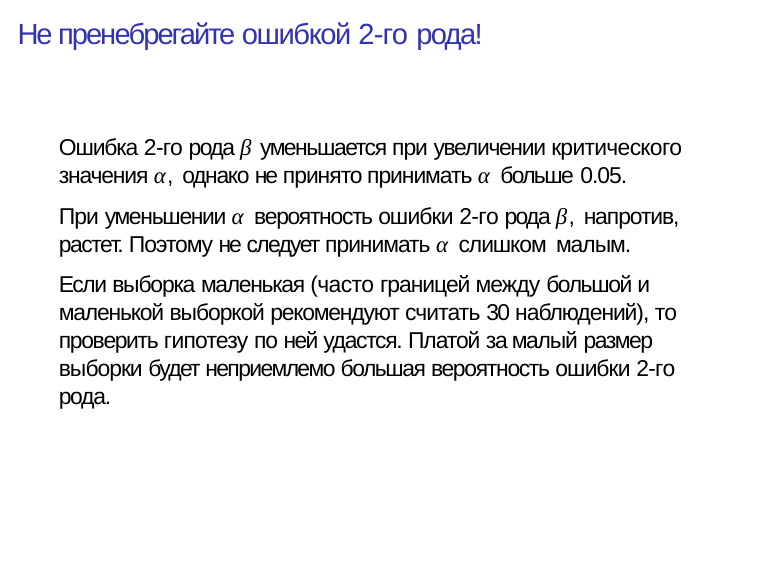

# Не пренебрегайте ошибкой 2-го рода!
Ошибка 2-го рода β уменьшается при увеличении критического  значения α, однако не принято принимать α больше 0.05.
При уменьшении α вероятность ошибки 2-гo рода β, напротив,  растет. Поэтому не следует принимать α слишком малым.
Если выборка маленькая (часто границей между большой и  маленькой выборкой рекомендуют считать 30 наблюдений), то  проверить гипотезу по ней удастся. Платой за малый размер  выборки будет неприемлемо большая вероятность ошибки 2-го  рода.